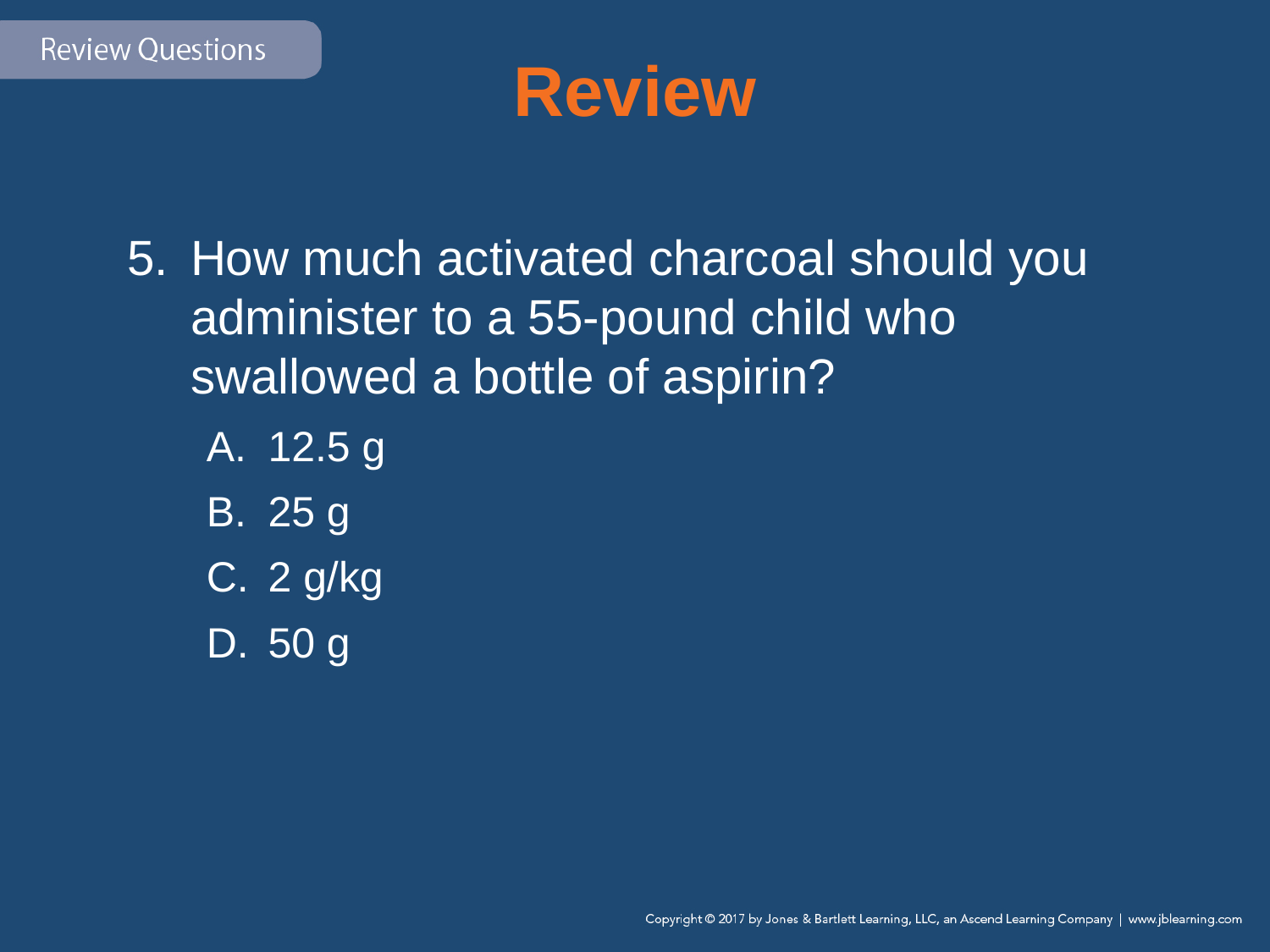

# Review
How much activated charcoal should you administer to a 55-pound child who swallowed a bottle of aspirin?
12.5 g
25 g
2 g/kg
50 g